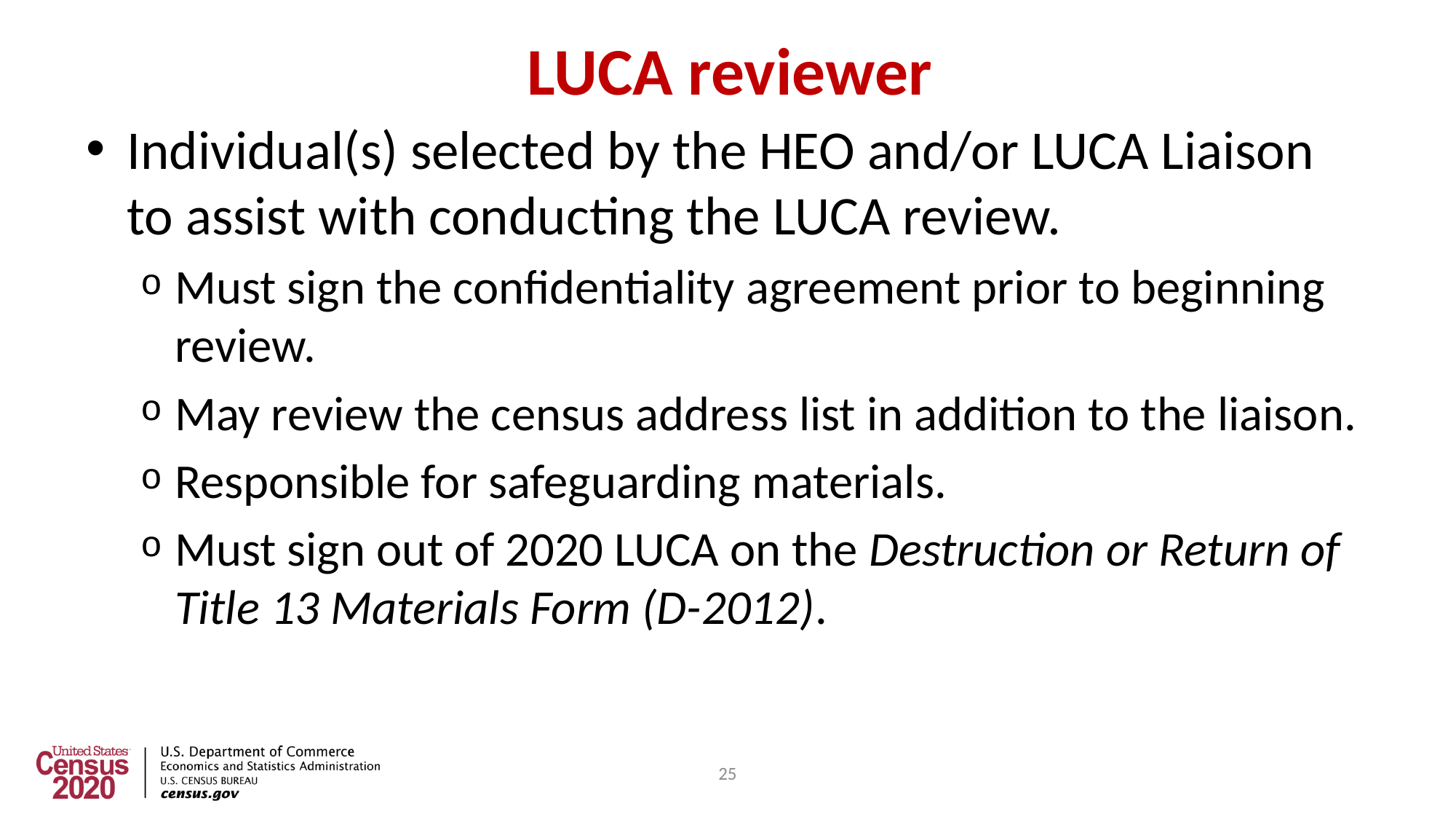

# LUCA reviewer
Individual(s) selected by the HEO and/or LUCA Liaison to assist with conducting the LUCA review.
Must sign the confidentiality agreement prior to beginning review.
May review the census address list in addition to the liaison.
Responsible for safeguarding materials.
Must sign out of 2020 LUCA on the Destruction or Return of Title 13 Materials Form (D-2012).
25